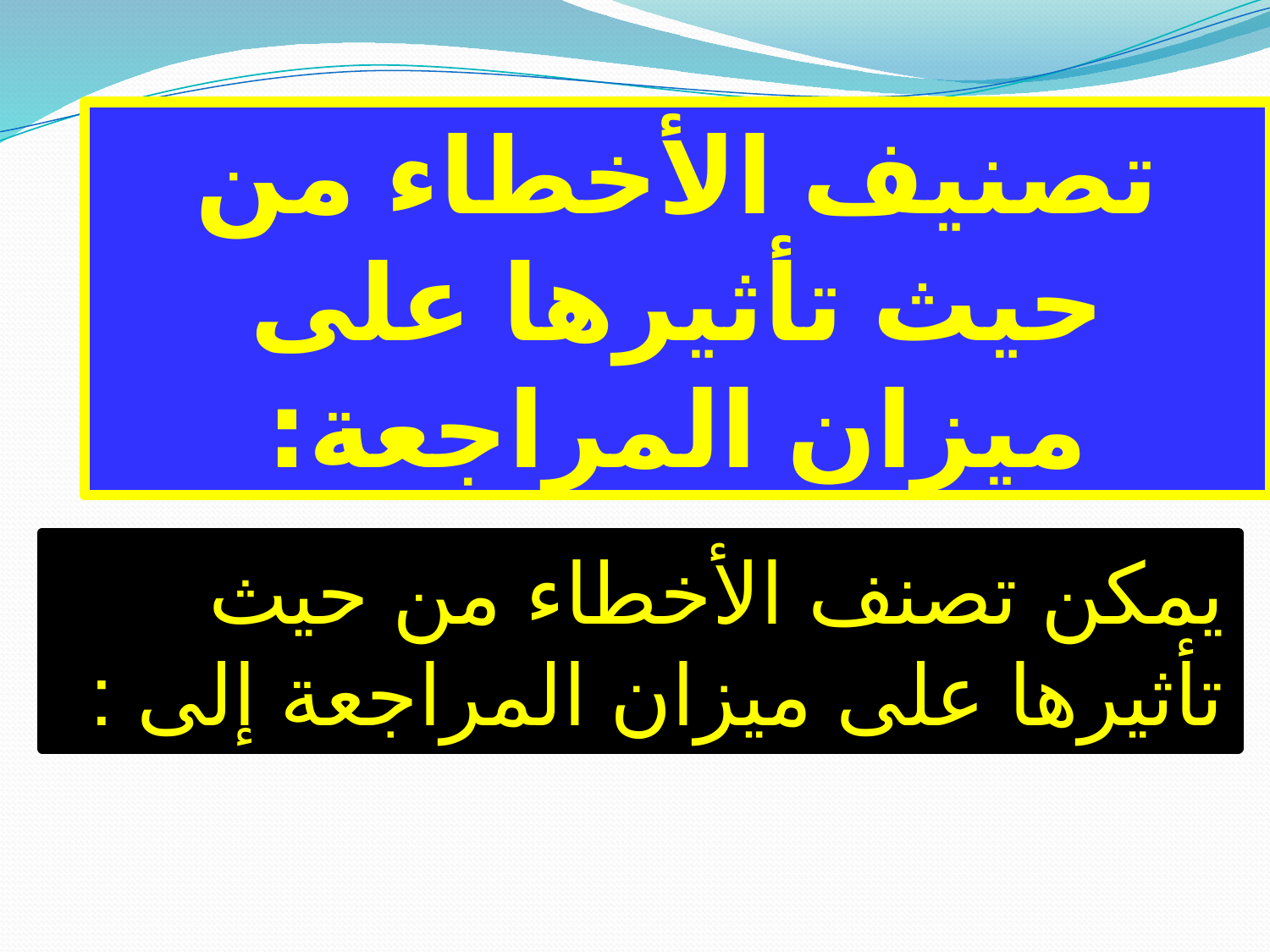

تصنيف الأخطاء من حيث تأثيرها على ميزان المراجعة:
يمكن تصنف الأخطاء من حيث تأثيرها على ميزان المراجعة إلى :